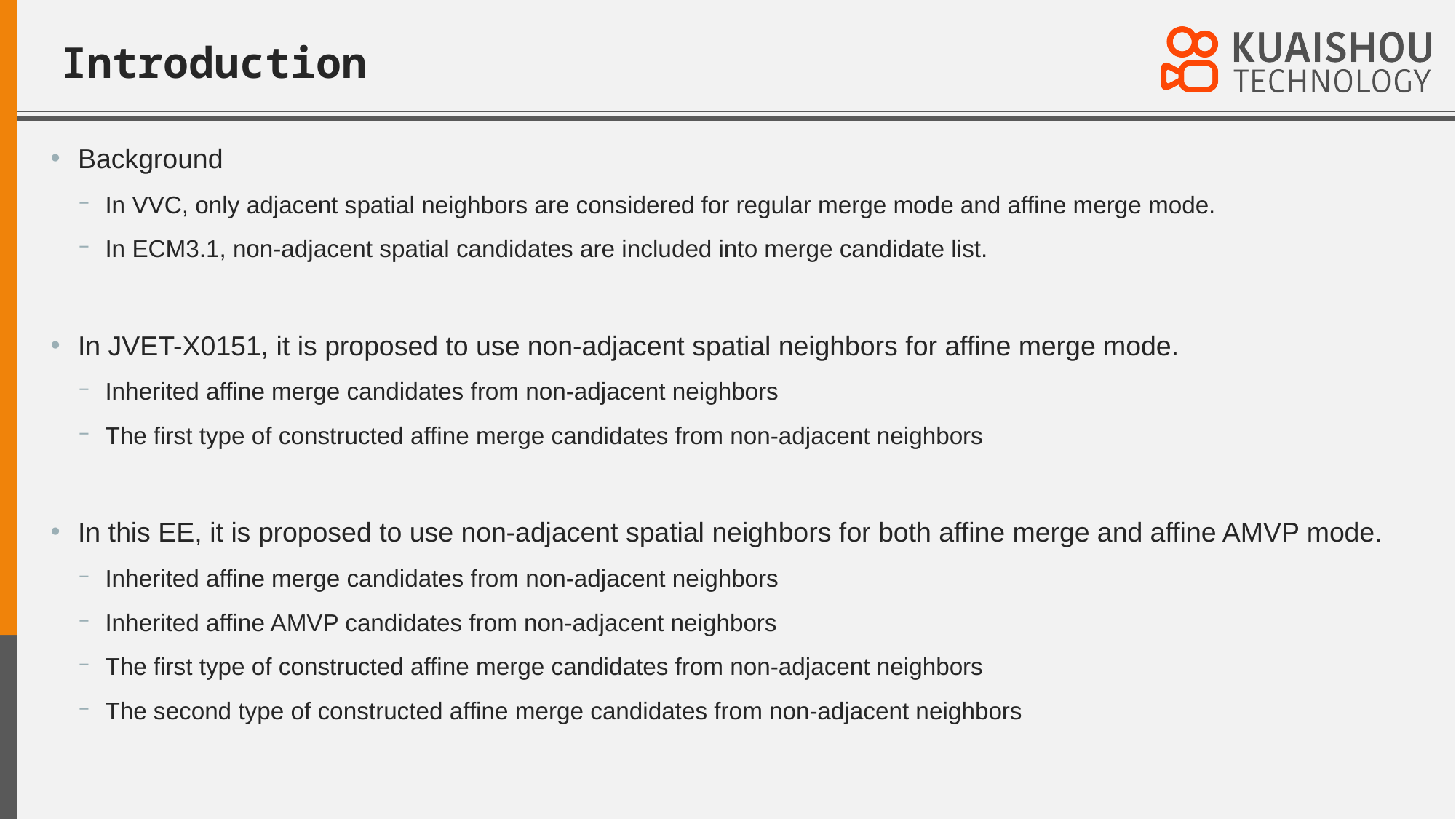

# Introduction
Background
In VVC, only adjacent spatial neighbors are considered for regular merge mode and affine merge mode.
In ECM3.1, non-adjacent spatial candidates are included into merge candidate list.

In JVET-X0151, it is proposed to use non-adjacent spatial neighbors for affine merge mode.
Inherited affine merge candidates from non-adjacent neighbors
The first type of constructed affine merge candidates from non-adjacent neighbors

In this EE, it is proposed to use non-adjacent spatial neighbors for both affine merge and affine AMVP mode.
Inherited affine merge candidates from non-adjacent neighbors
Inherited affine AMVP candidates from non-adjacent neighbors
The first type of constructed affine merge candidates from non-adjacent neighbors
The second type of constructed affine merge candidates from non-adjacent neighbors